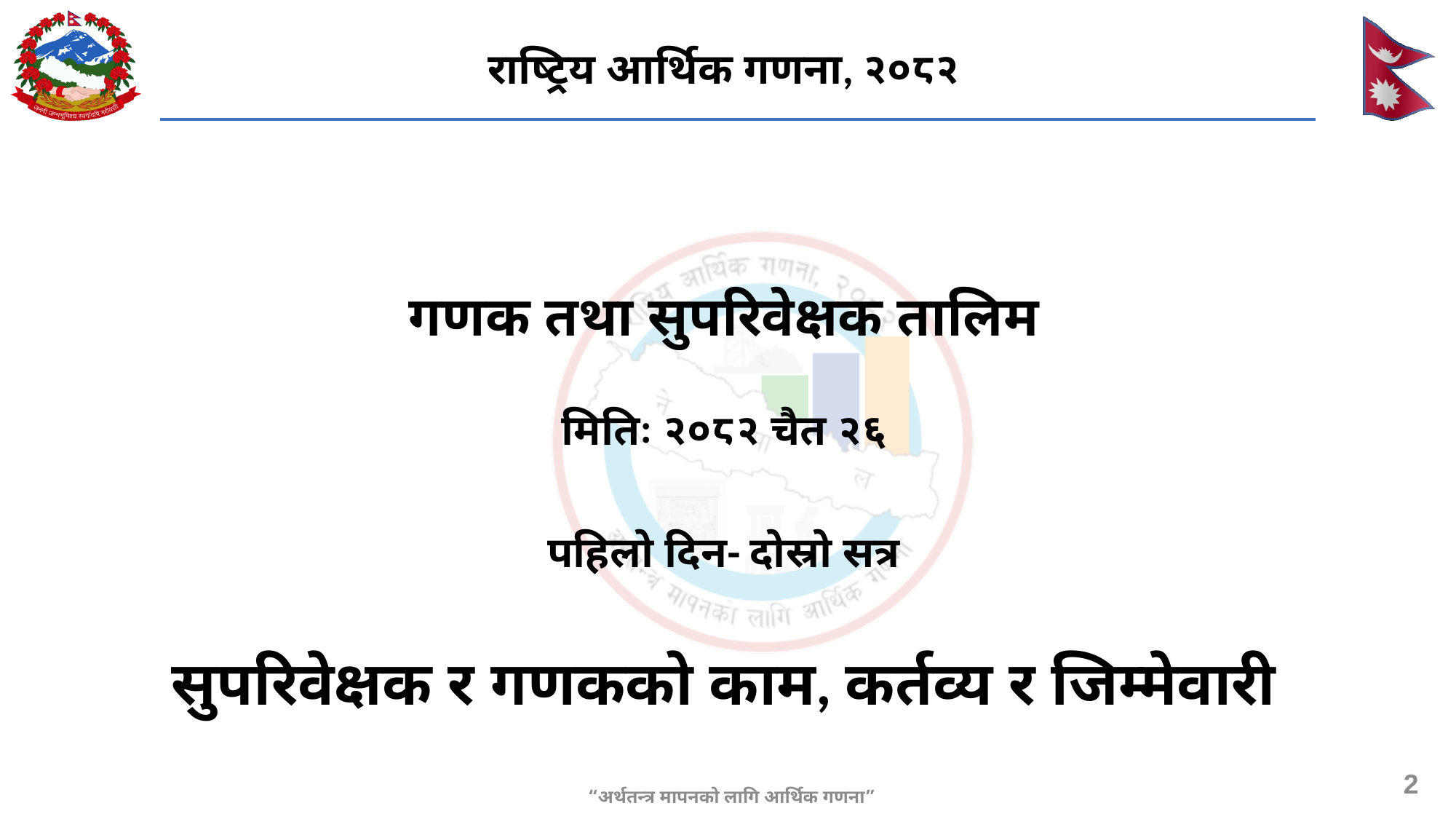

राष्ट्रिय आर्थिक गणना, २०८२

गणक तथा सुपरिवेक्षक तालिम
मितिः २०८२ चैत २६

पहिलो दिन- दोस्रो सत्र

सुपरिवेक्षक र गणकको काम, कर्तव्य र जिम्मेवारी

2
“अर्थतन्त्र मापनको लागि आर्थिक गणना”